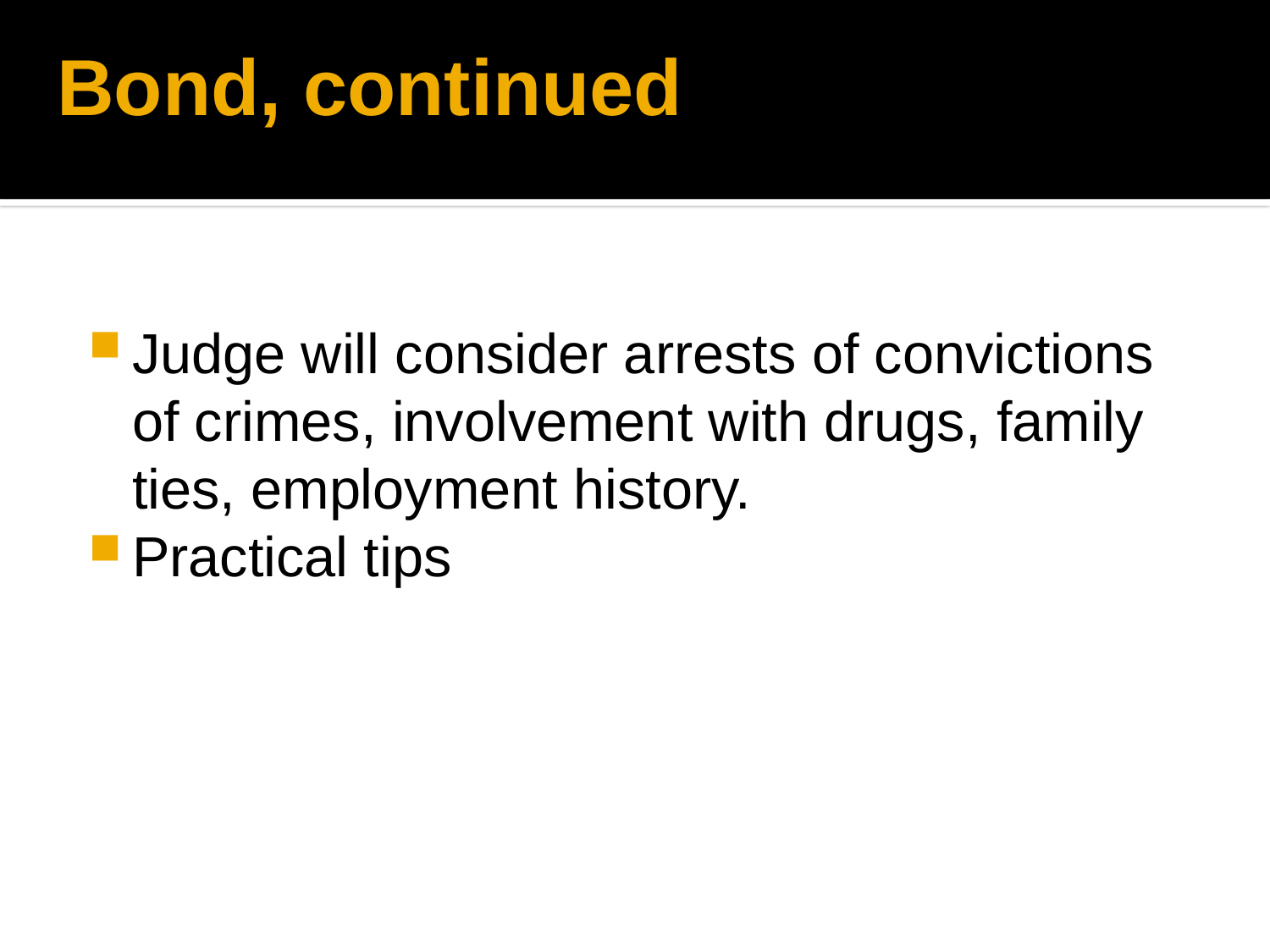

# Bond, continued
Judge will consider arrests of convictions of crimes, involvement with drugs, family ties, employment history.
Practical tips